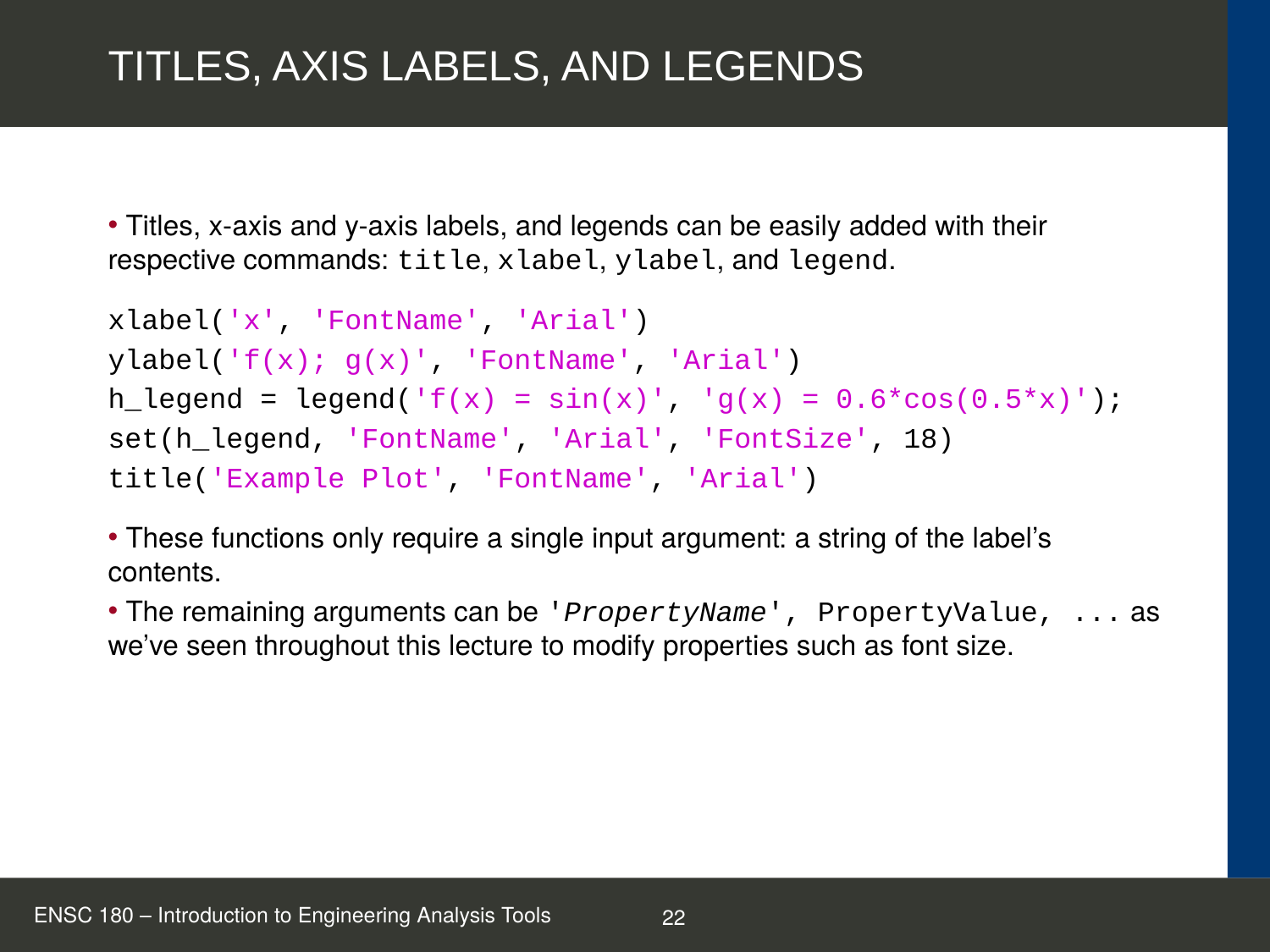

# TITLES, AXIS LABELS, AND LEGENDS
 Titles, x-axis and y-axis labels, and legends can be easily added with their respective commands: title, xlabel, ylabel, and legend.
xlabel('x', 'FontName', 'Arial')
ylabel('f(x); g(x)', 'FontName', 'Arial')
h_legend = legend('f(x) = sin(x)', 'g(x) = 0.6*cos(0.5*x)');
set(h_legend, 'FontName', 'Arial', 'FontSize', 18)
title('Example Plot', 'FontName', 'Arial')
 These functions only require a single input argument: a string of the label’s contents.
 The remaining arguments can be 'PropertyName', PropertyValue, ... as we’ve seen throughout this lecture to modify properties such as font size.
ENSC 180 – Introduction to Engineering Analysis Tools